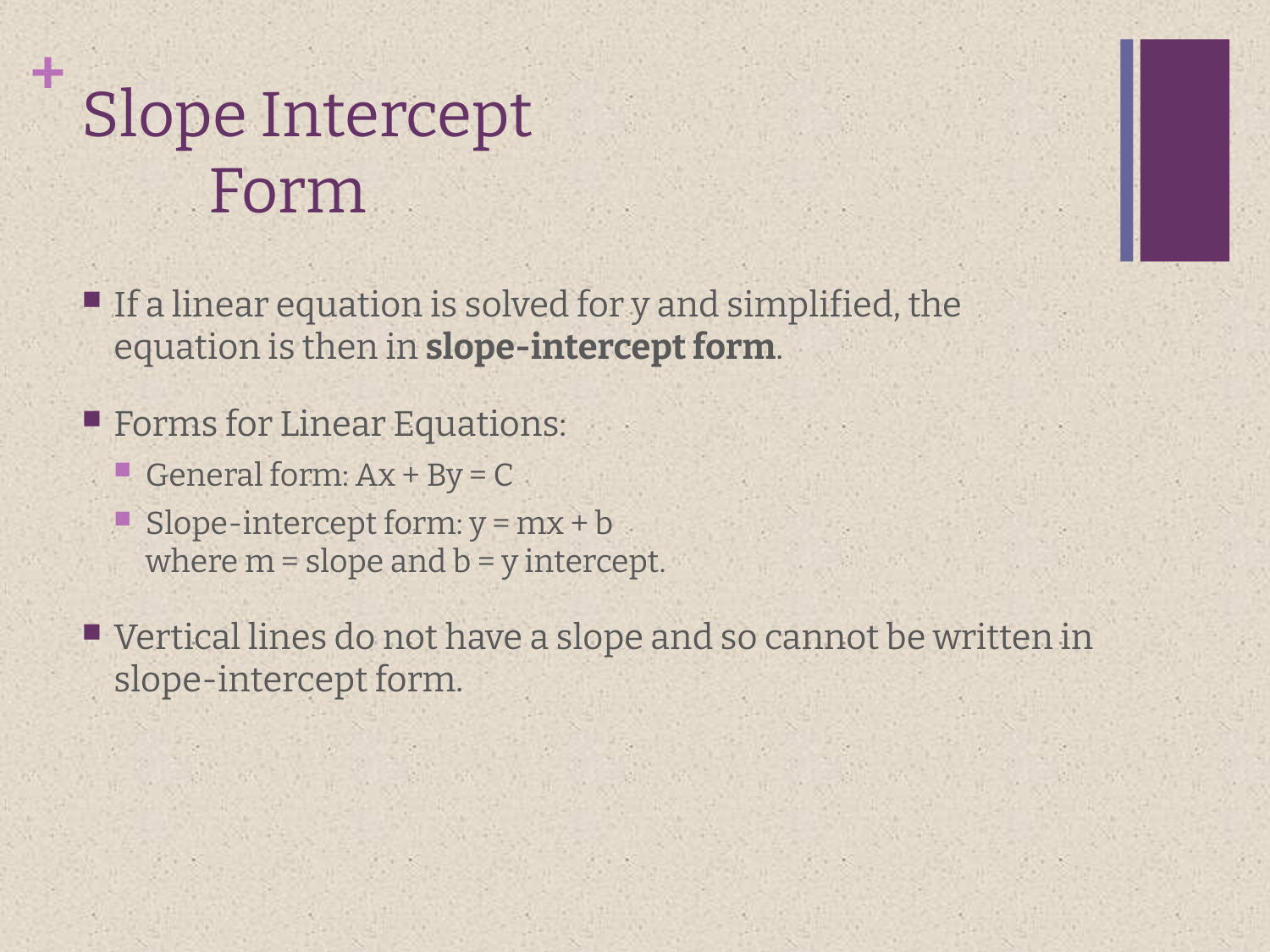

# Slope Intercept Form
If a linear equation is solved for y and simplified, the equation is then in slope-intercept form.
Forms for Linear Equations:
General form: Ax + By = C
Slope-intercept form: y = mx + b
where m = slope and b = y intercept.
Vertical lines do not have a slope and so cannot be written in slope-intercept form.